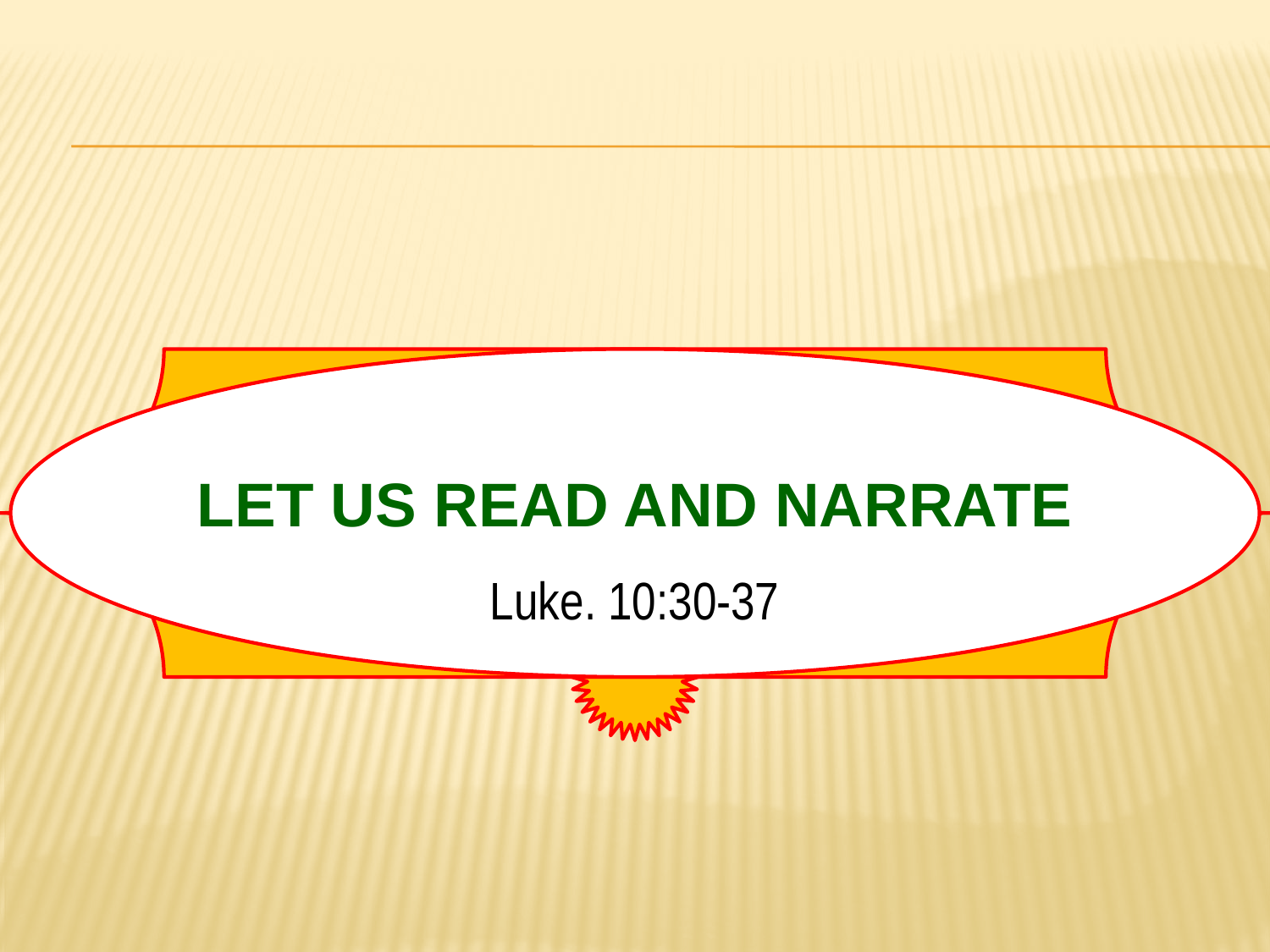

# Let us read and narrate
Luke. 10:30-37